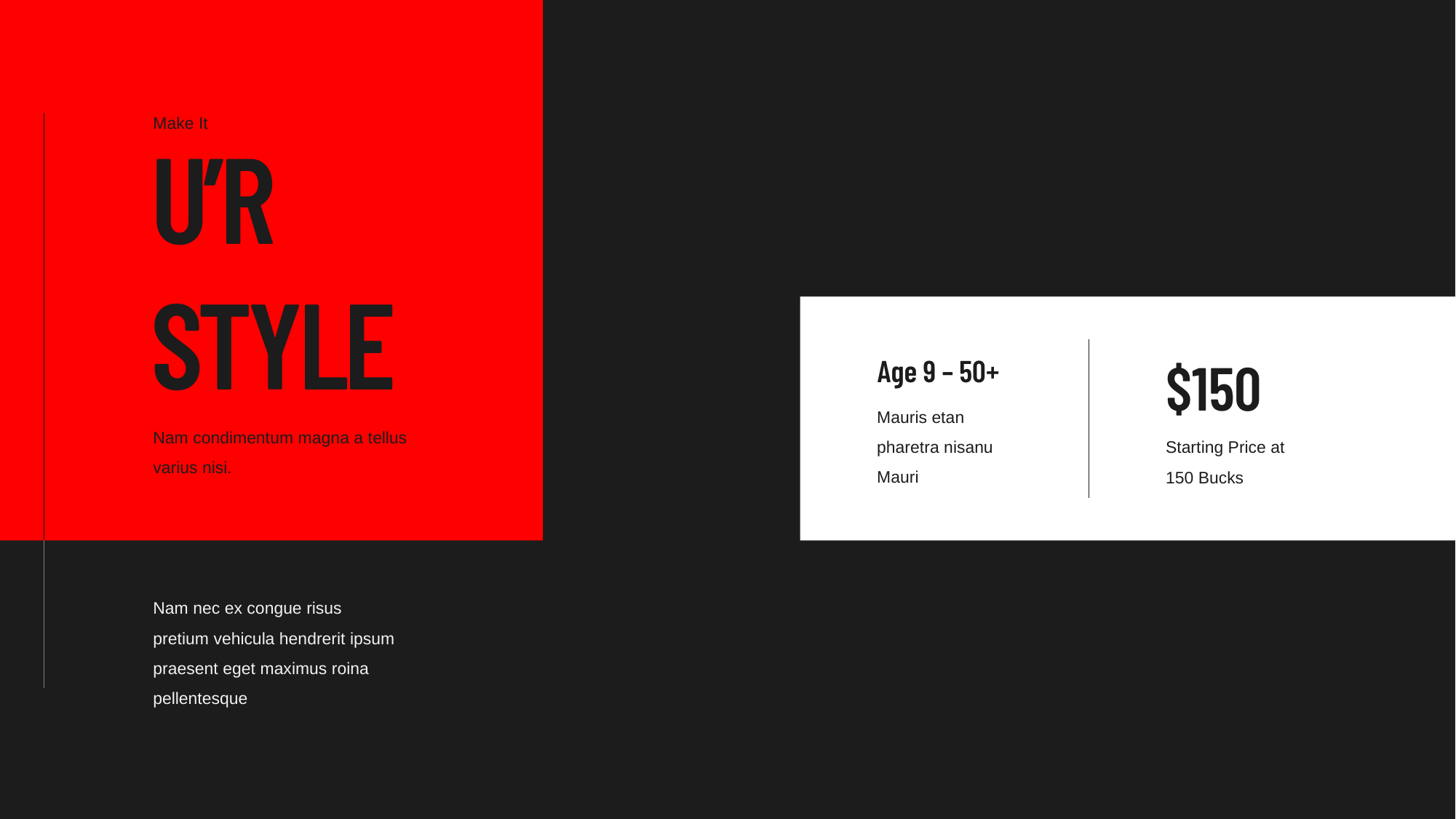

Make It
U’R
STYLE

$150
Age 9 – 50+
Mauris etan pharetra nisanu Mauri
Nam condimentum magna a tellus varius nisi.
Starting Price at 150 Bucks
Nam nec ex congue risus
pretium vehicula hendrerit ipsum praesent eget maximus roina pellentesque